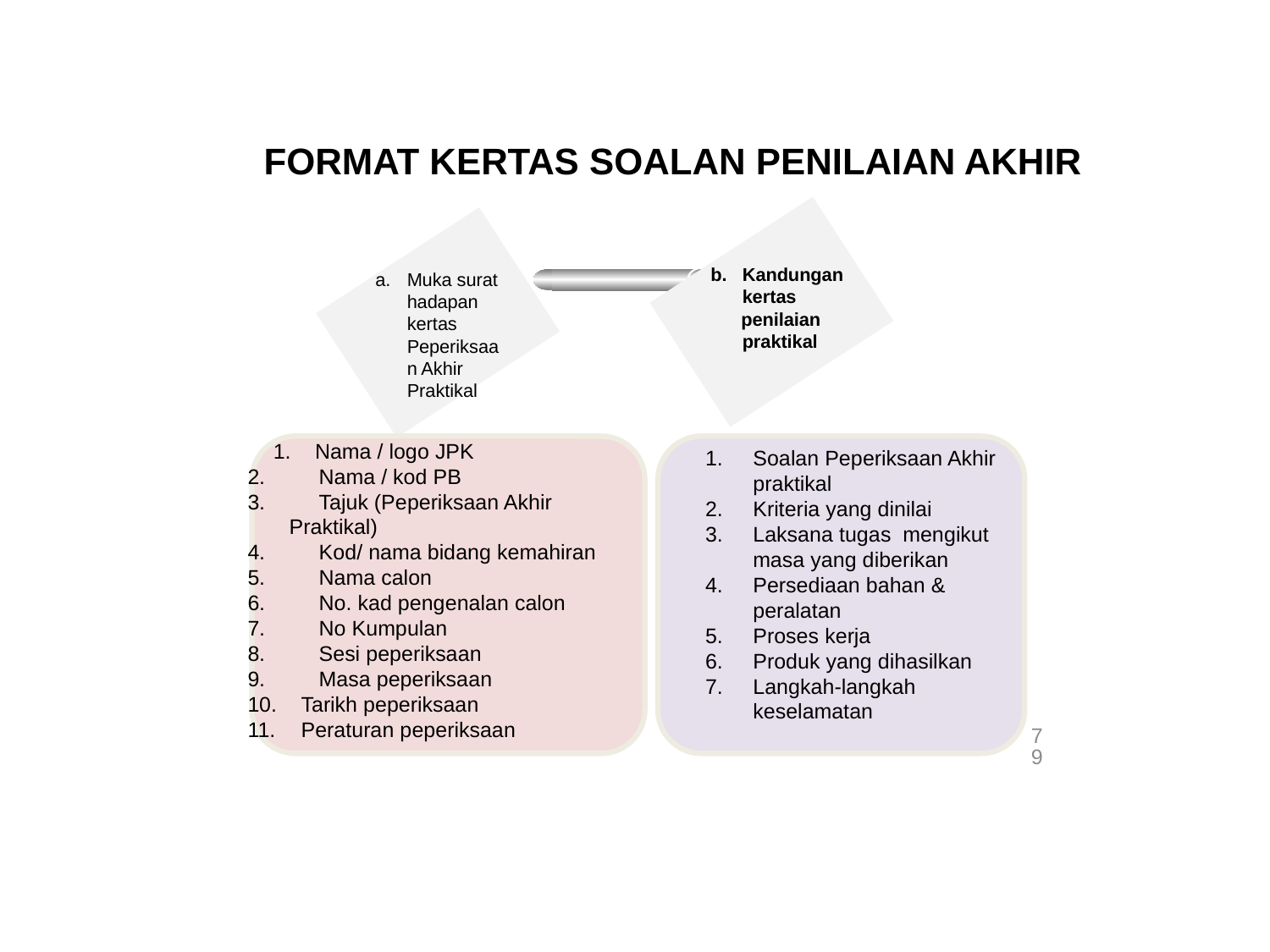

FORMAT KERTAS SOALAN PENILAIAN AKHIR

Kandungan kertas
      penilaian praktikal
Muka surat hadapan kertas Peperiksaan Akhir Praktikal
Nama / logo JPK
     Nama / kod PB
     Tajuk (Peperiksaan Akhir Praktikal)
     Kod/ nama bidang kemahiran
     Nama calon
     No. kad pengenalan calon
     No Kumpulan
     Sesi peperiksaan
     Masa peperiksaan
  Tarikh peperiksaan
  Peraturan peperiksaan

Soalan Peperiksaan Akhir praktikal
Kriteria yang dinilai
Laksana tugas  mengikut masa yang diberikan
Persediaan bahan & peralatan
Proses kerja
Produk yang dihasilkan
Langkah-langkah keselamatan
79